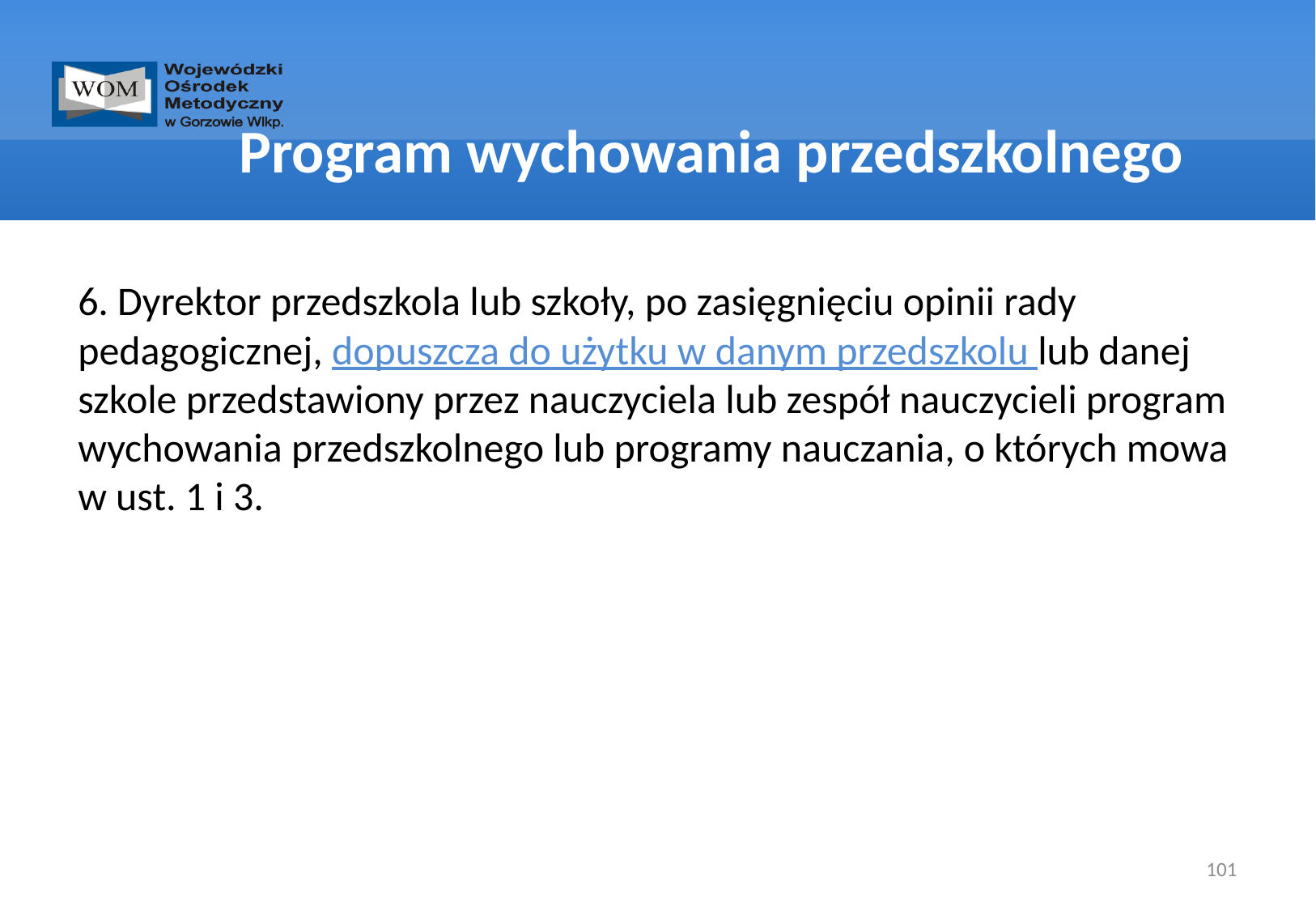

# Program wychowania przedszkolnego

6. Dyrektor przedszkola lub szkoły, po zasięgnięciu opinii rady pedagogicznej, dopuszcza do użytku w danym przedszkolu lub danej szkole przedstawiony przez nauczyciela lub zespół nauczycieli program wychowania przedszkolnego lub programy nauczania, o których mowa w ust. 1 i 3.

101